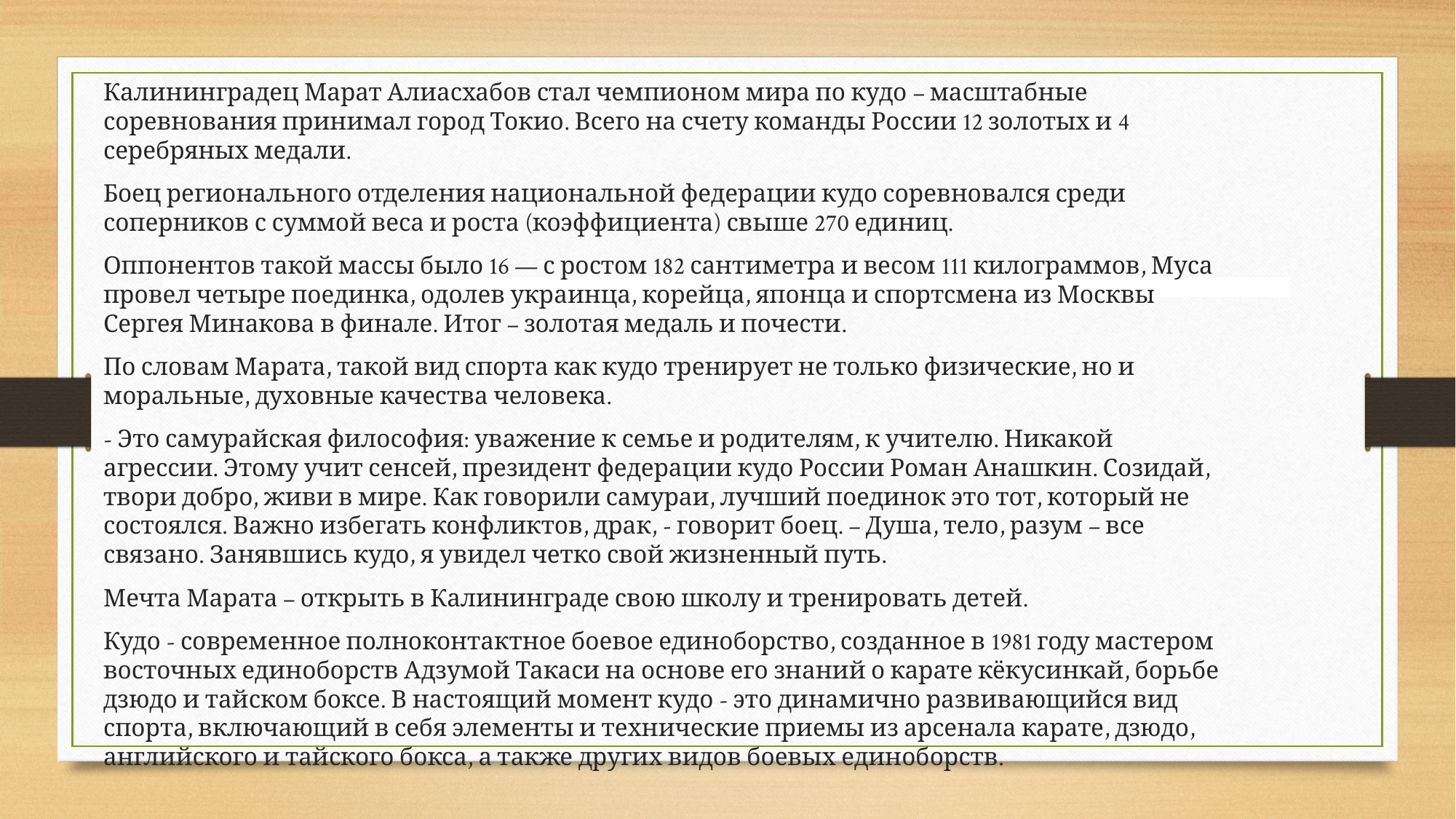

Калининградец Марат Алиасхабов стал чемпионом мира по кудо – масштабные соревнования принимал город Токио. Всего на счету команды России 12 золотых и 4 серебряных медали.
Боец регионального отделения национальной федерации кудо соревновался среди соперников с суммой веса и роста (коэффициента) свыше 270 единиц.
Оппонентов такой массы было 16 — с ростом 182 сантиметра и весом 111 килограммов, Муса провел четыре поединка, одолев украинца, корейца, японца и спортсмена из Москвы Сергея Минакова в финале. Итог – золотая медаль и почести.
По словам Марата, такой вид спорта как кудо тренирует не только физические, но и моральные, духовные качества человека.
- Это самурайская философия: уважение к семье и родителям, к учителю. Никакой агрессии. Этому учит сенсей, президент федерации кудо России Роман Анашкин. Созидай, твори добро, живи в мире. Как говорили самураи, лучший поединок это тот, который не состоялся. Важно избегать конфликтов, драк, - говорит боец. – Душа, тело, разум – все связано. Занявшись кудо, я увидел четко свой жизненный путь.
Мечта Марата – открыть в Калининграде свою школу и тренировать детей.
Кудо - современное полноконтактное боевое единоборство, созданное в 1981 году мастером восточных единоборств Адзумой Такаси на основе его знаний о карате кёкусинкай, борьбе дзюдо и тайском боксе. В настоящий момент кудо - это динамично развивающийся вид спорта, включающий в себя элементы и технические приемы из арсенала карате, дзюдо, английского и тайского бокса, а также других видов боевых единоборств.